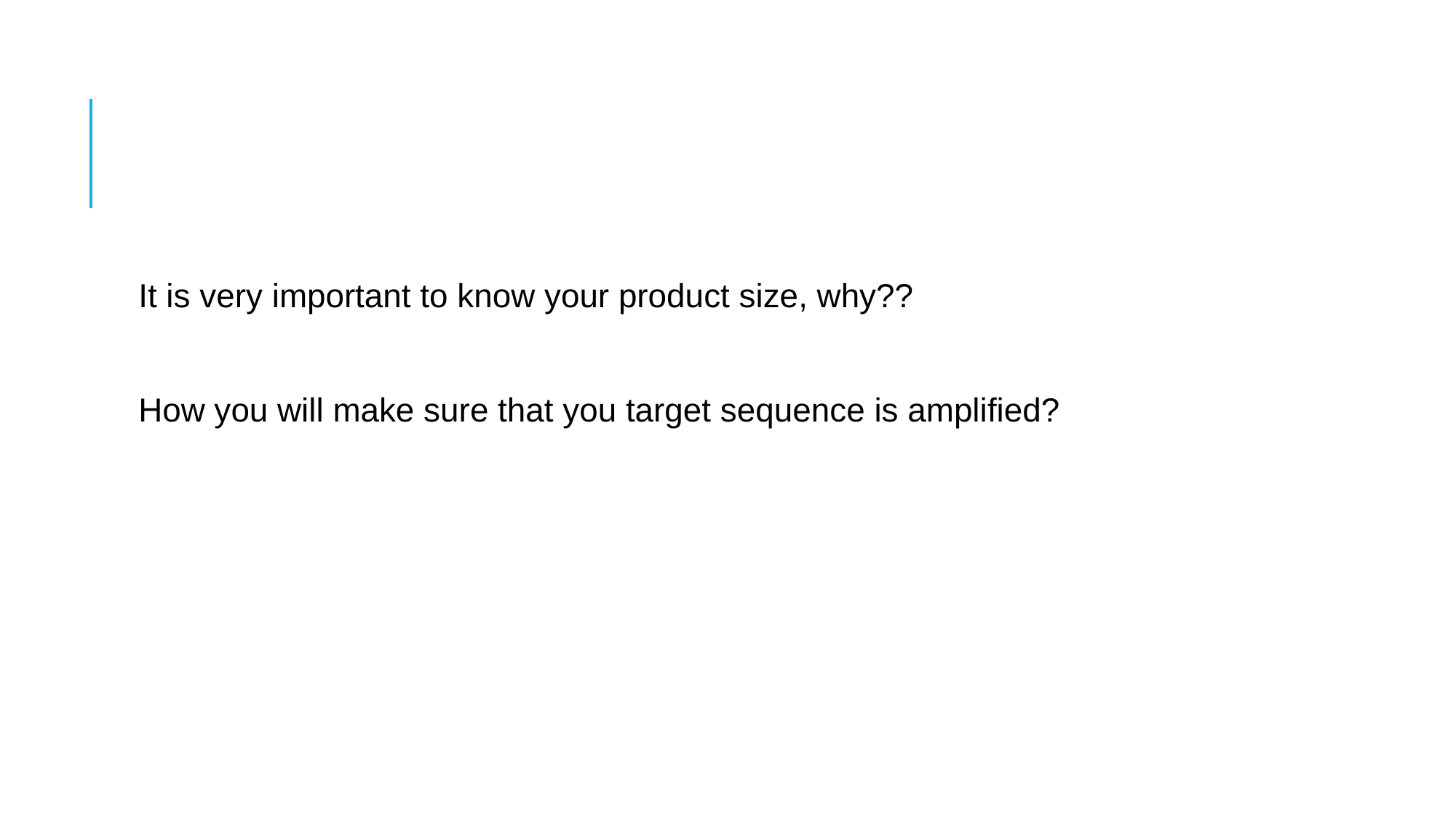

#
It is very important to know your product size, why??

How you will make sure that you target sequence is amplified?